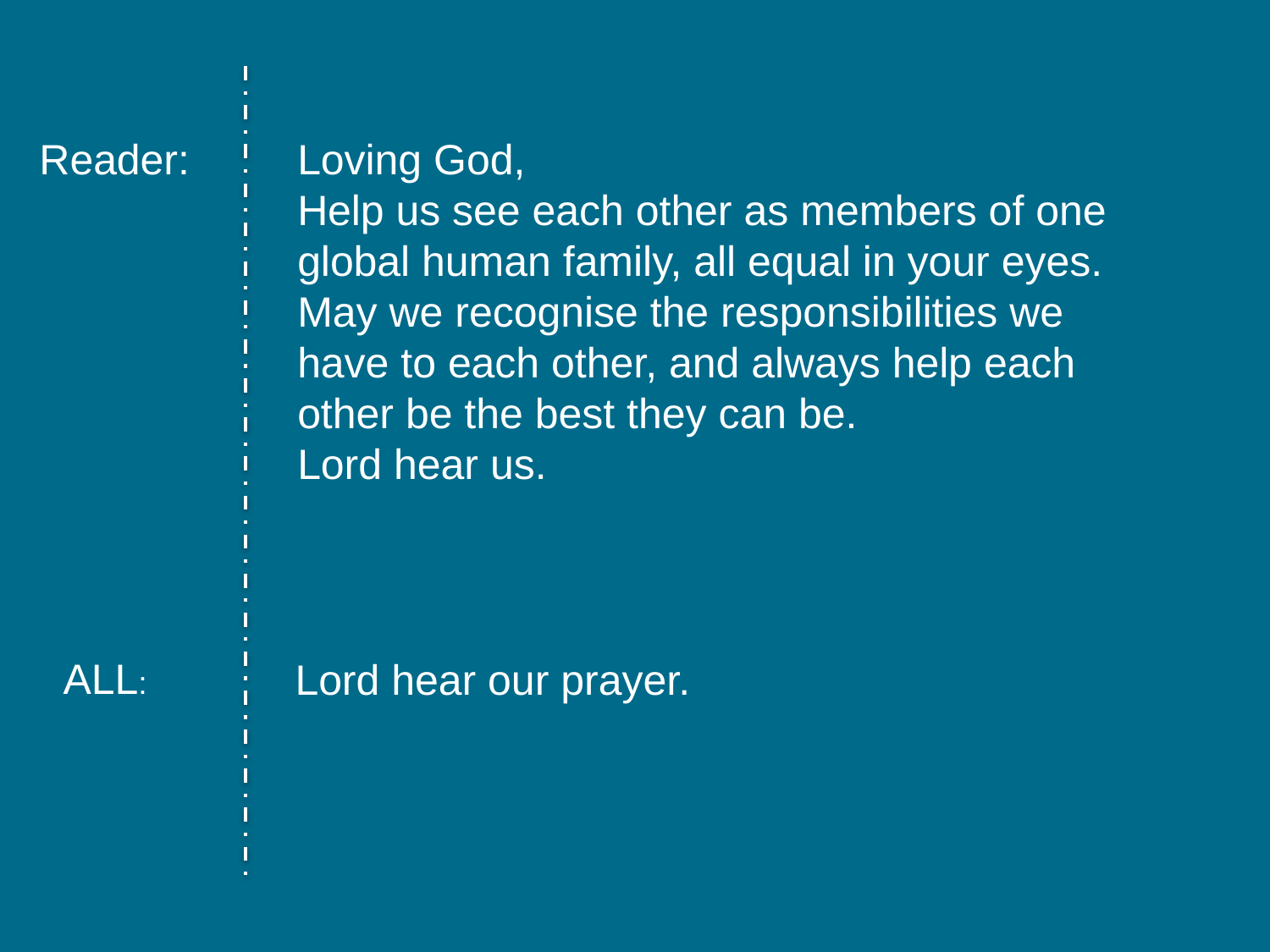

Reader:
Loving God,
Help us see each other as members of one global human family, all equal in your eyes.  May we recognise the responsibilities we have to each other, and always help each other be the best they can be.
Lord hear us.
ALL:
Lord hear our prayer.